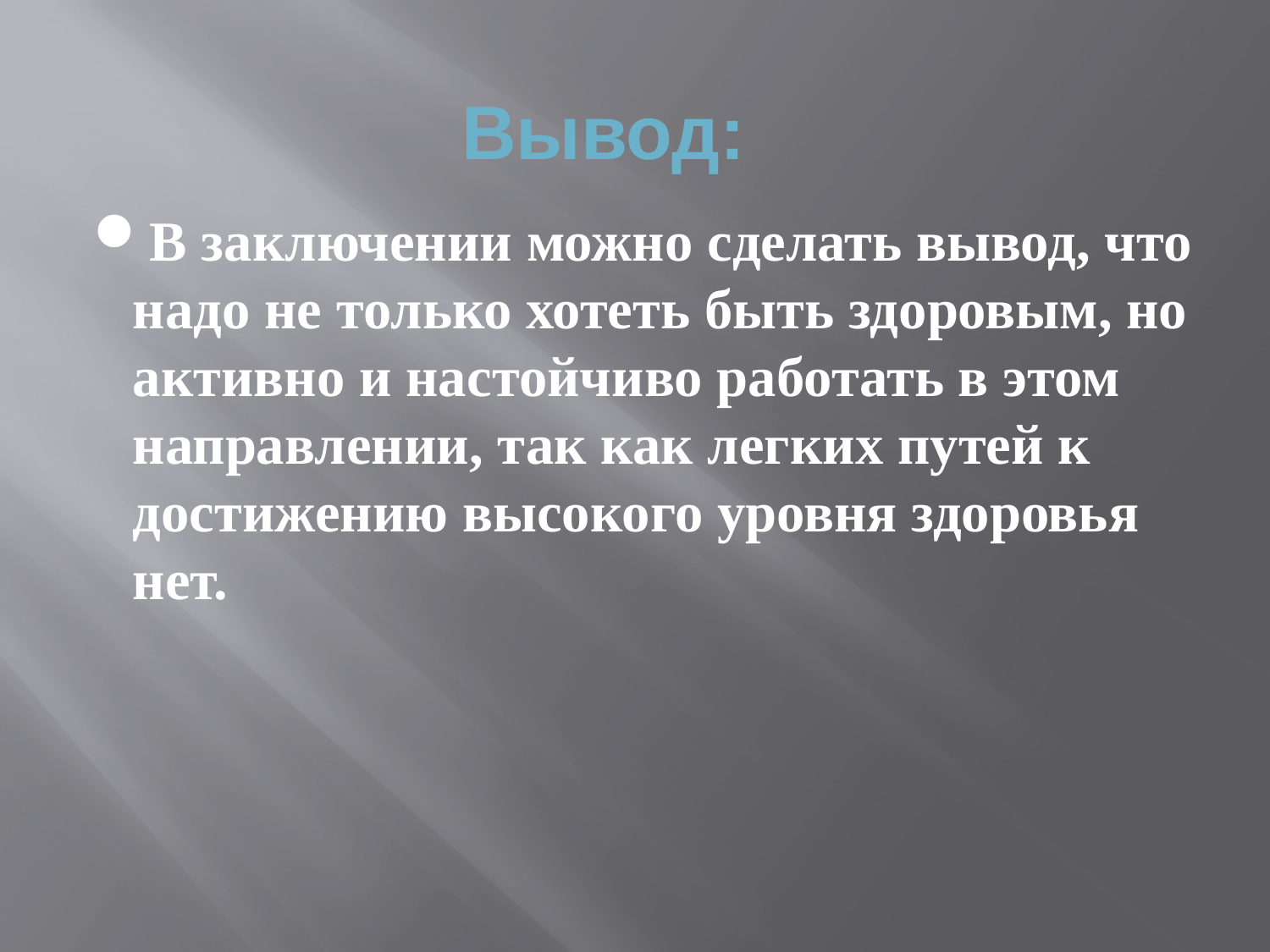

# Вывод:
В заключении можно сделать вывод, что надо не только хотеть быть здоровым, но активно и настойчиво работать в этом направлении, так как легких путей к достижению высокого уровня здоровья нет.